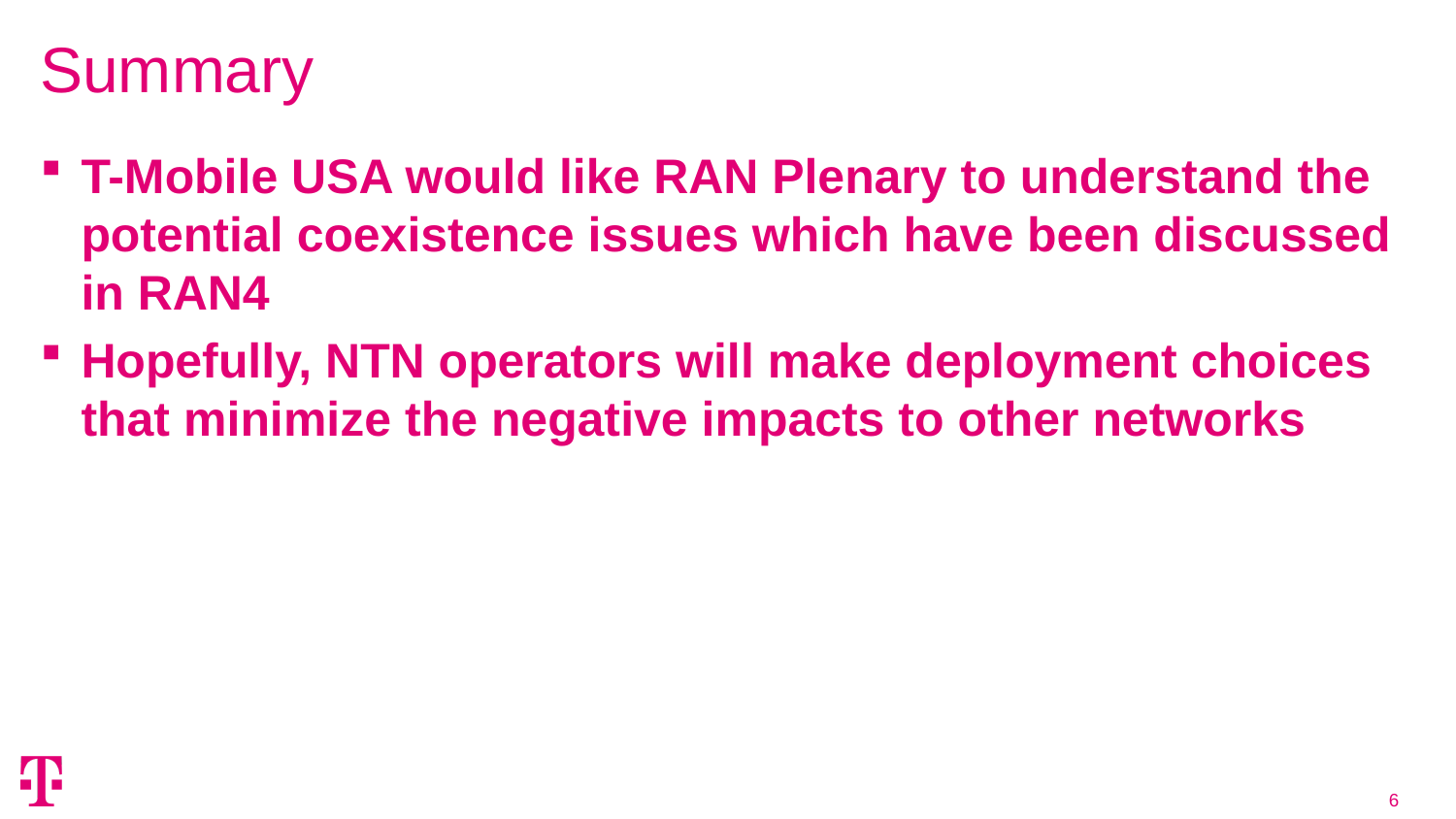

# Summary
T-Mobile USA would like RAN Plenary to understand the potential coexistence issues which have been discussed in RAN4
Hopefully, NTN operators will make deployment choices that minimize the negative impacts to other networks